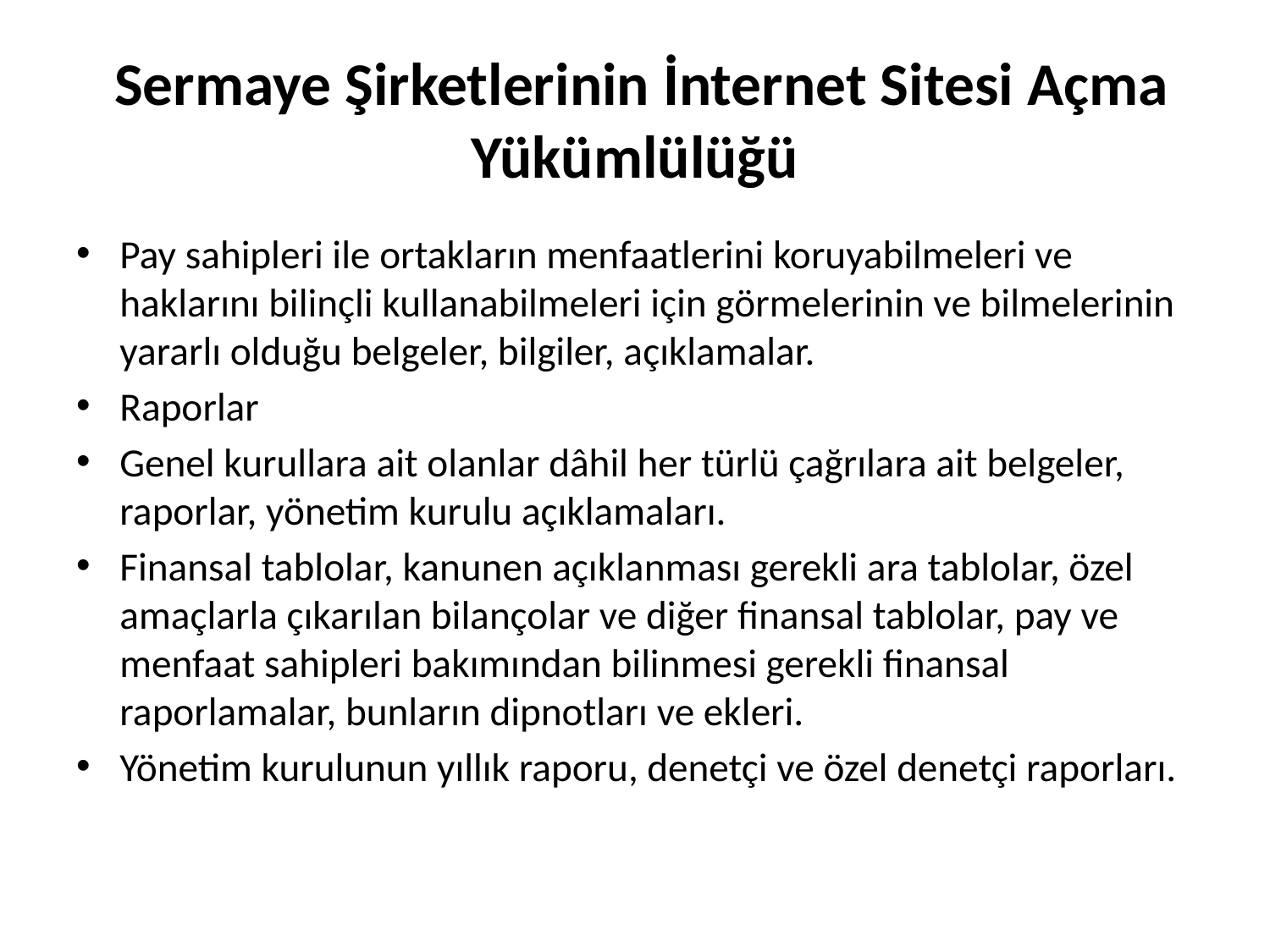

# Sermaye Şirketlerinin İnternet Sitesi Açma Yükümlülüğü
Pay sahipleri ile ortakların menfaatlerini koruyabilmeleri ve haklarını bilinçli kullanabilmeleri için görmelerinin ve bilmelerinin yararlı olduğu belgeler, bilgiler, açıklamalar.
Raporlar
Genel kurullara ait olanlar dâhil her türlü çağrılara ait belgeler, raporlar, yönetim kurulu açıklamaları.
Finansal tablolar, kanunen açıklanması gerekli ara tablolar, özel amaçlarla çıkarılan bilançolar ve diğer finansal tablolar, pay ve menfaat sahipleri bakımından bilinmesi gerekli finansal raporlamalar, bunların dipnotları ve ekleri.
Yönetim kurulunun yıllık raporu, denetçi ve özel denetçi raporları.